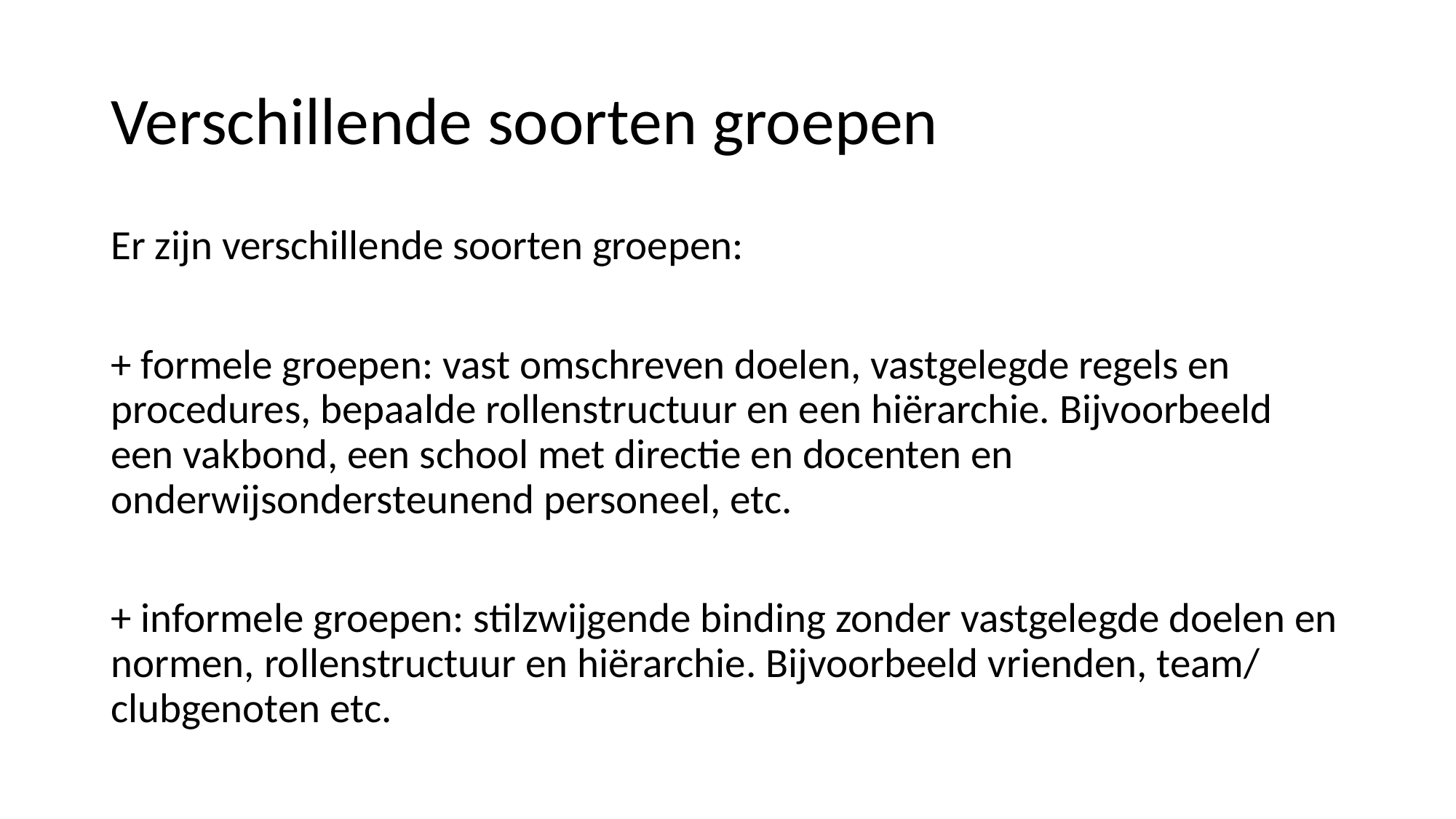

# Verschillende soorten groepen
Er zijn verschillende soorten groepen:

+ formele groepen: vast omschreven doelen, vastgelegde regels en procedures, bepaalde rollenstructuur en een hiërarchie. Bijvoorbeeld een vakbond, een school met directie en docenten en onderwijsondersteunend personeel, etc.

+ informele groepen: stilzwijgende binding zonder vastgelegde doelen en normen, rollenstructuur en hiërarchie. Bijvoorbeeld vrienden, team/ clubgenoten etc.